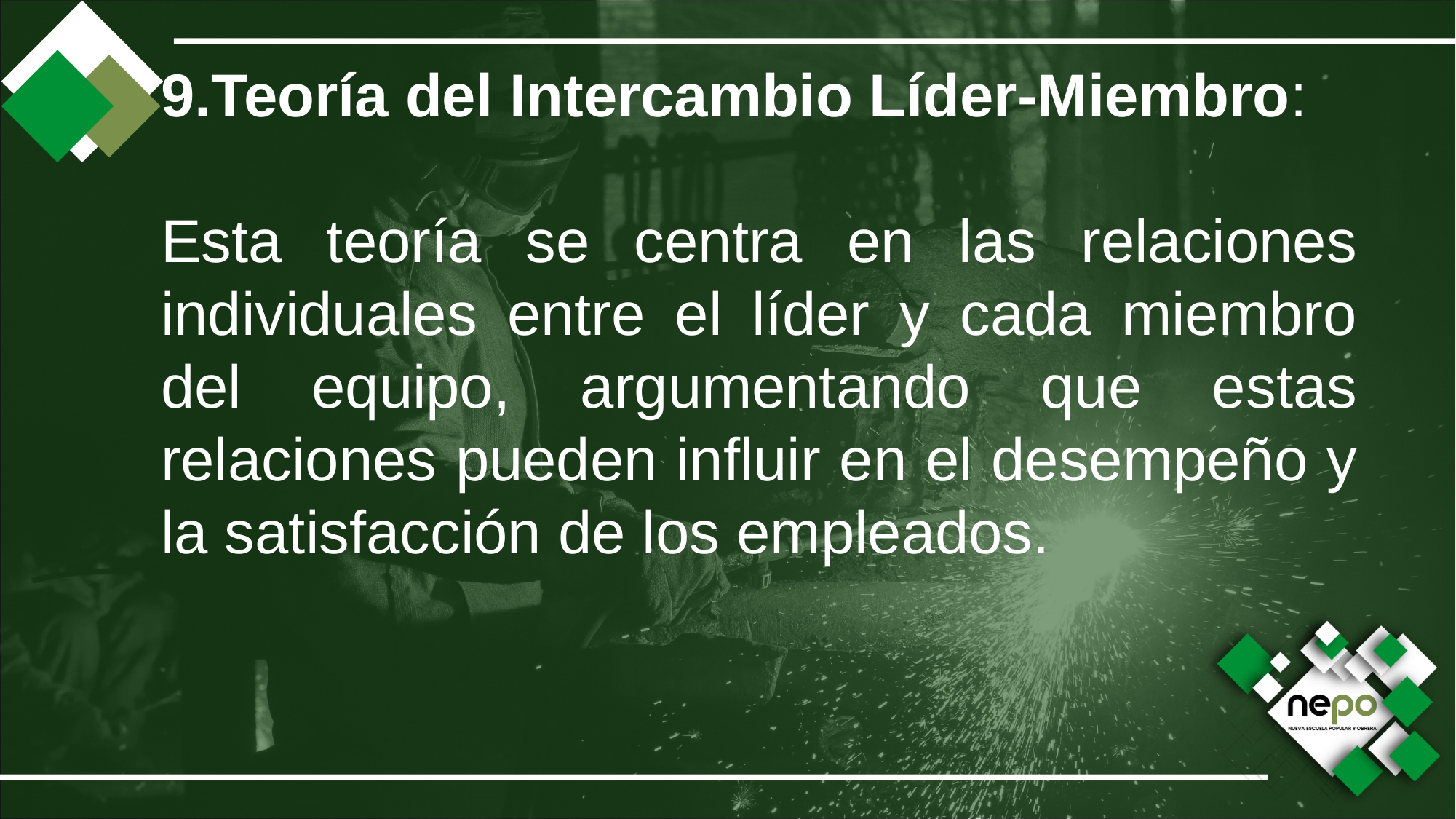

9.Teoría del Intercambio Líder-Miembro:

Esta teoría se centra en las relaciones individuales entre el líder y cada miembro del equipo, argumentando que estas relaciones pueden influir en el desempeño y la satisfacción de los empleados.